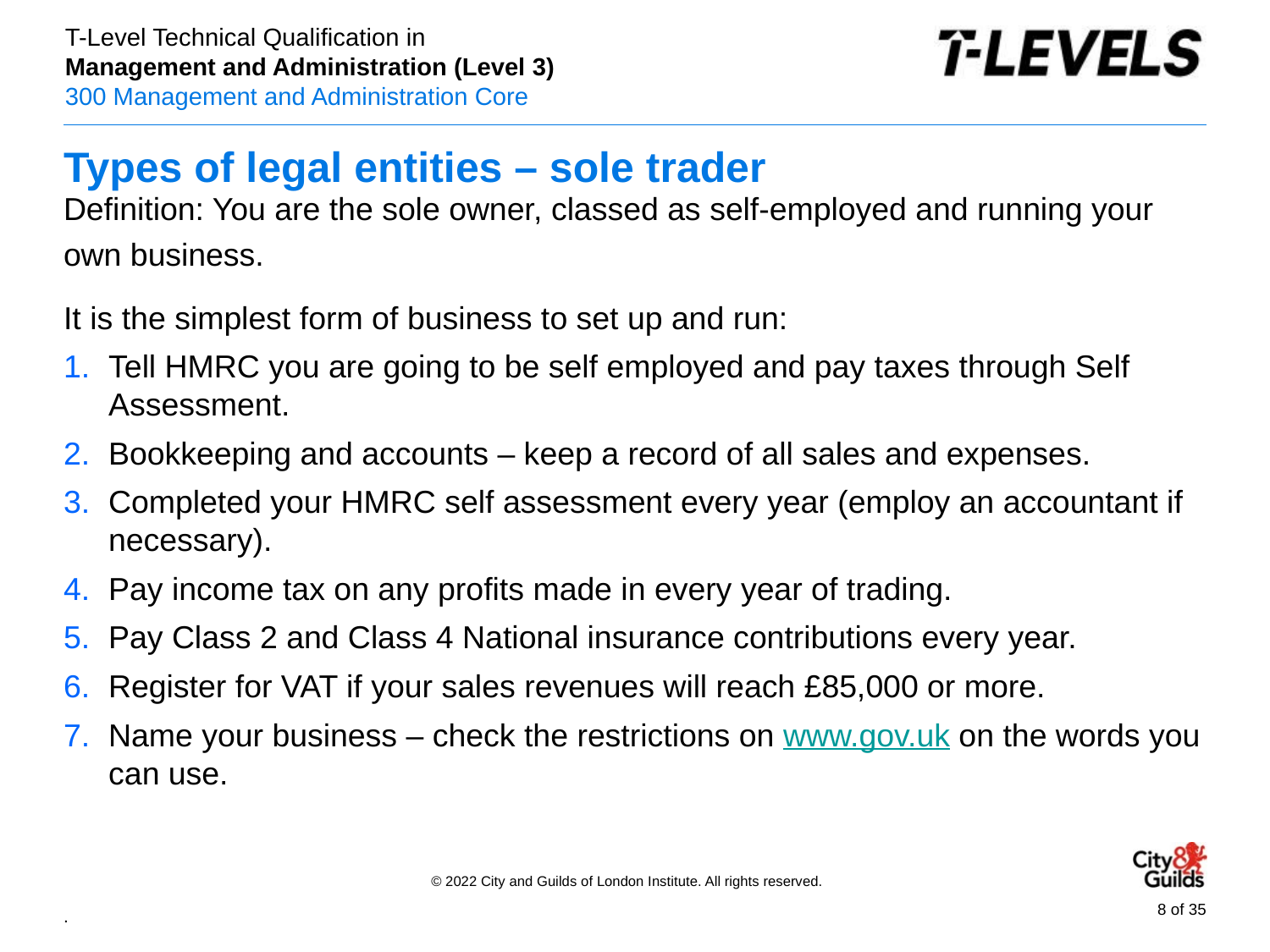

# Types of legal entities – sole trader
Definition: You are the sole owner, classed as self-employed and running your own business.
It is the simplest form of business to set up and run:
Tell HMRC you are going to be self employed and pay taxes through Self Assessment.
Bookkeeping and accounts – keep a record of all sales and expenses.
Completed your HMRC self assessment every year (employ an accountant if necessary).
Pay income tax on any profits made in every year of trading.
Pay Class 2 and Class 4 National insurance contributions every year.
Register for VAT if your sales revenues will reach £85,000 or more.
Name your business – check the restrictions on www.gov.uk on the words you can use.

.